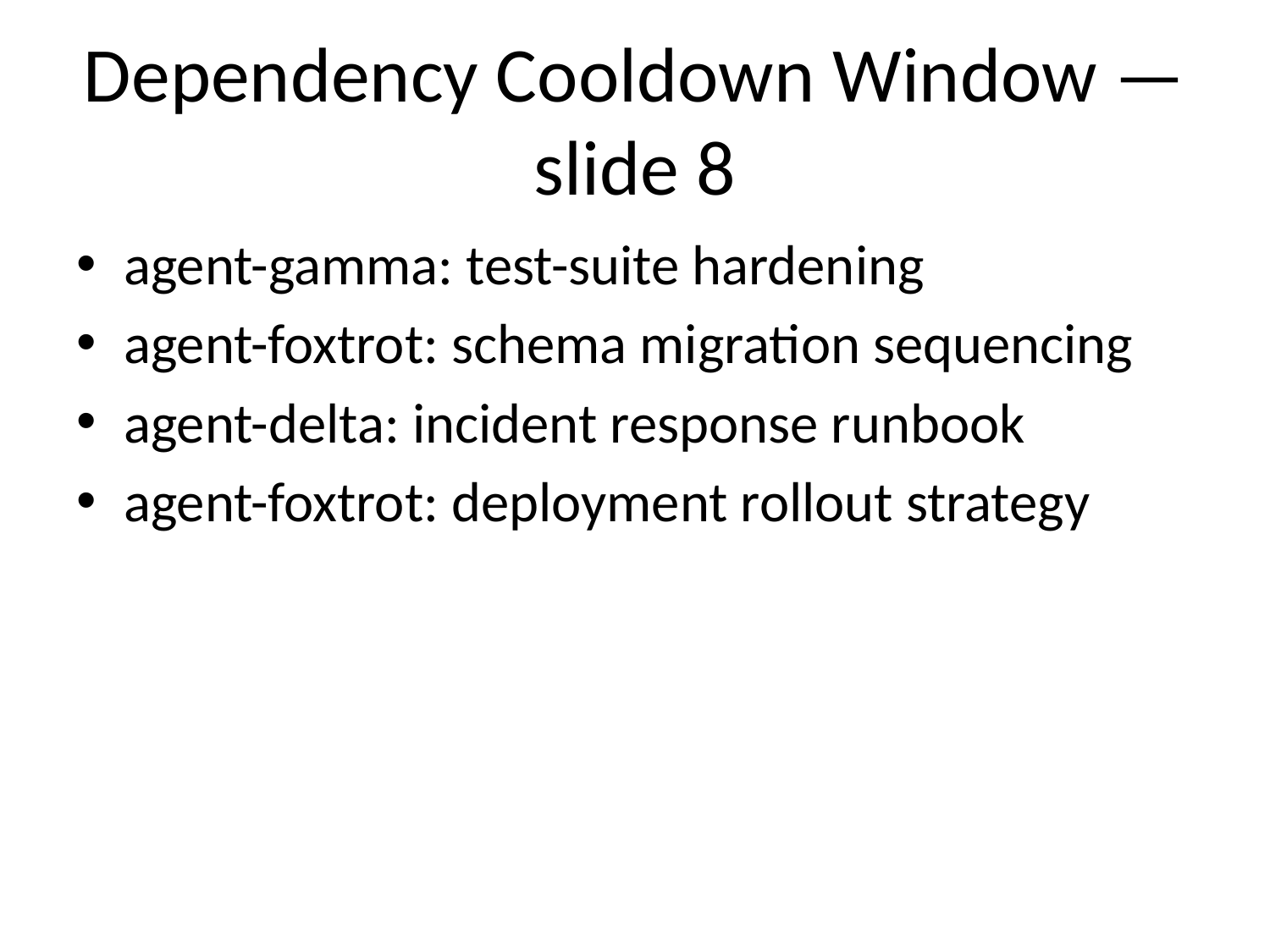

# Dependency Cooldown Window — slide 8
agent-gamma: test-suite hardening
agent-foxtrot: schema migration sequencing
agent-delta: incident response runbook
agent-foxtrot: deployment rollout strategy